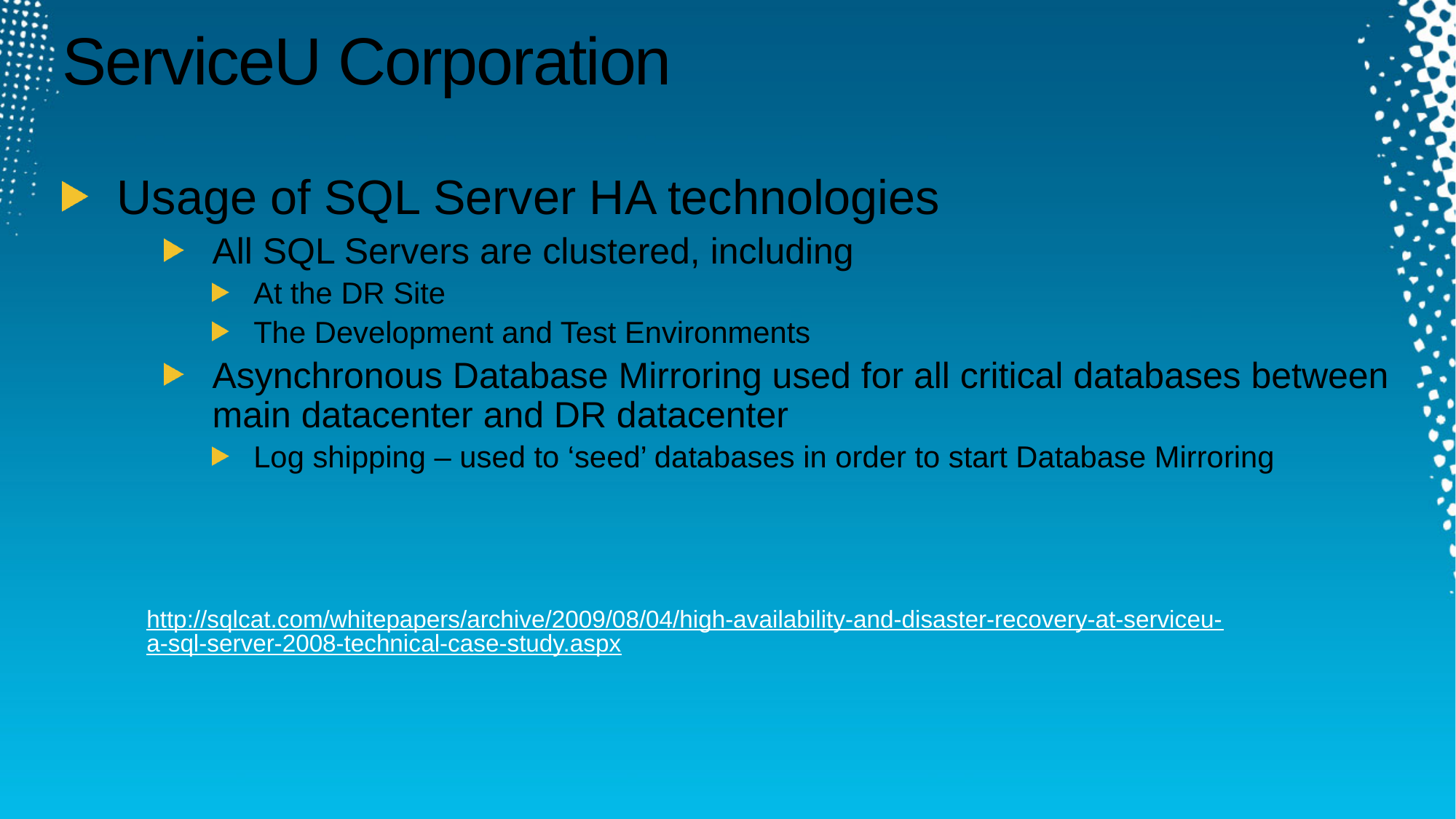

# ServiceU Corporation
Usage of SQL Server HA technologies
All SQL Servers are clustered, including
At the DR Site
The Development and Test Environments
Asynchronous Database Mirroring used for all critical databases between main datacenter and DR datacenter
Log shipping – used to ‘seed’ databases in order to start Database Mirroring
http://sqlcat.com/whitepapers/archive/2009/08/04/high-availability-and-disaster-recovery-at-serviceu-a-sql-server-2008-technical-case-study.aspx